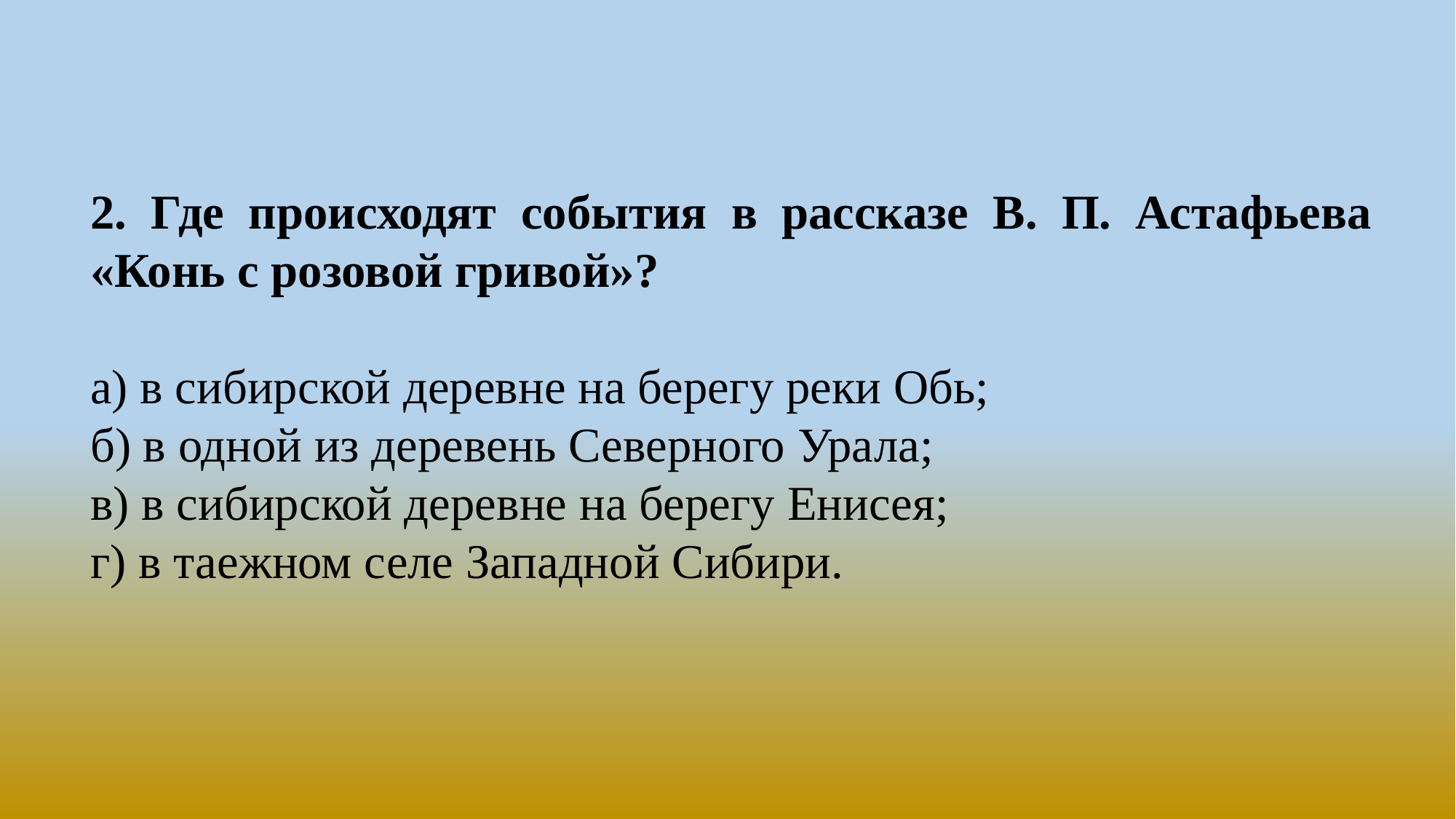

2. Где происходят события в рассказе В. П. Астафьева «Конь с розовой гривой»?

а) в сибирской деревне на берегу реки Обь;
б) в одной из деревень Северного Урала;
в) в сибирской деревне на берегу Енисея;
г) в таежном селе Западной Сибири.